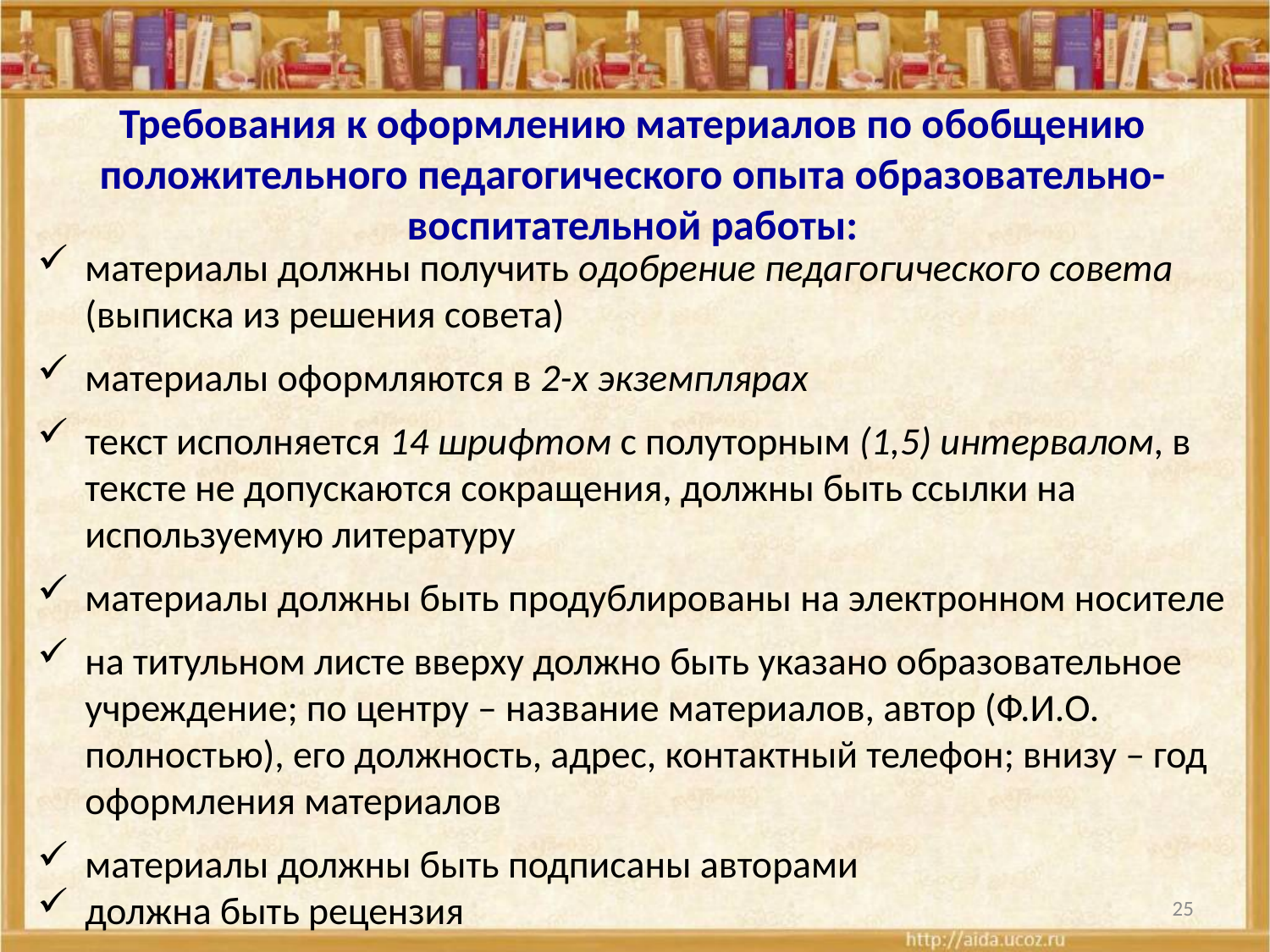

Требования к оформлению материалов по обобщению положительного педагогического опыта образовательно-воспитательной работы:
материалы должны получить одобрение педагогического совета (выписка из решения совета)

материалы оформляются в 2-х экземплярах

текст исполняется 14 шрифтом с полуторным (1,5) интервалом, в тексте не допускаются сокращения, должны быть ссылки на используемую литературу

материалы должны быть продублированы на электронном носителе

на титульном листе вверху должно быть указано образовательное учреждение; по центру – название материалов, автор (Ф.И.О. полностью), его должность, адрес, контактный телефон; внизу – год оформления материалов

материалы должны быть подписаны авторами
должна быть рецензия
25